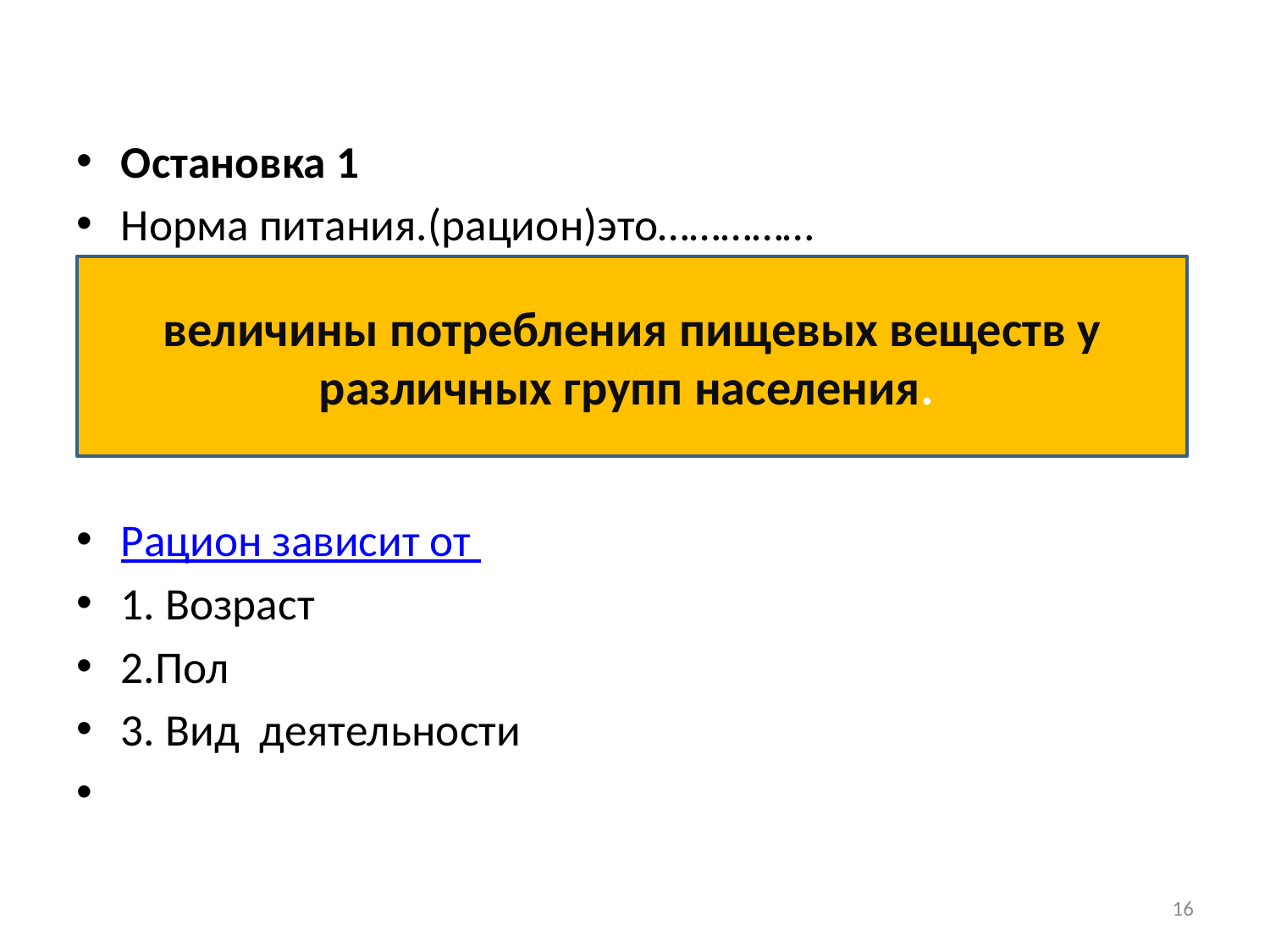

#
Остановка 1
Норма питания.(рацион)это……………
…………………………………………………………………………………………

Рацион зависит от
1. Возраст
2.Пол
3. Вид  деятельности

величины потребления пищевых веществ у различных групп населения.
16